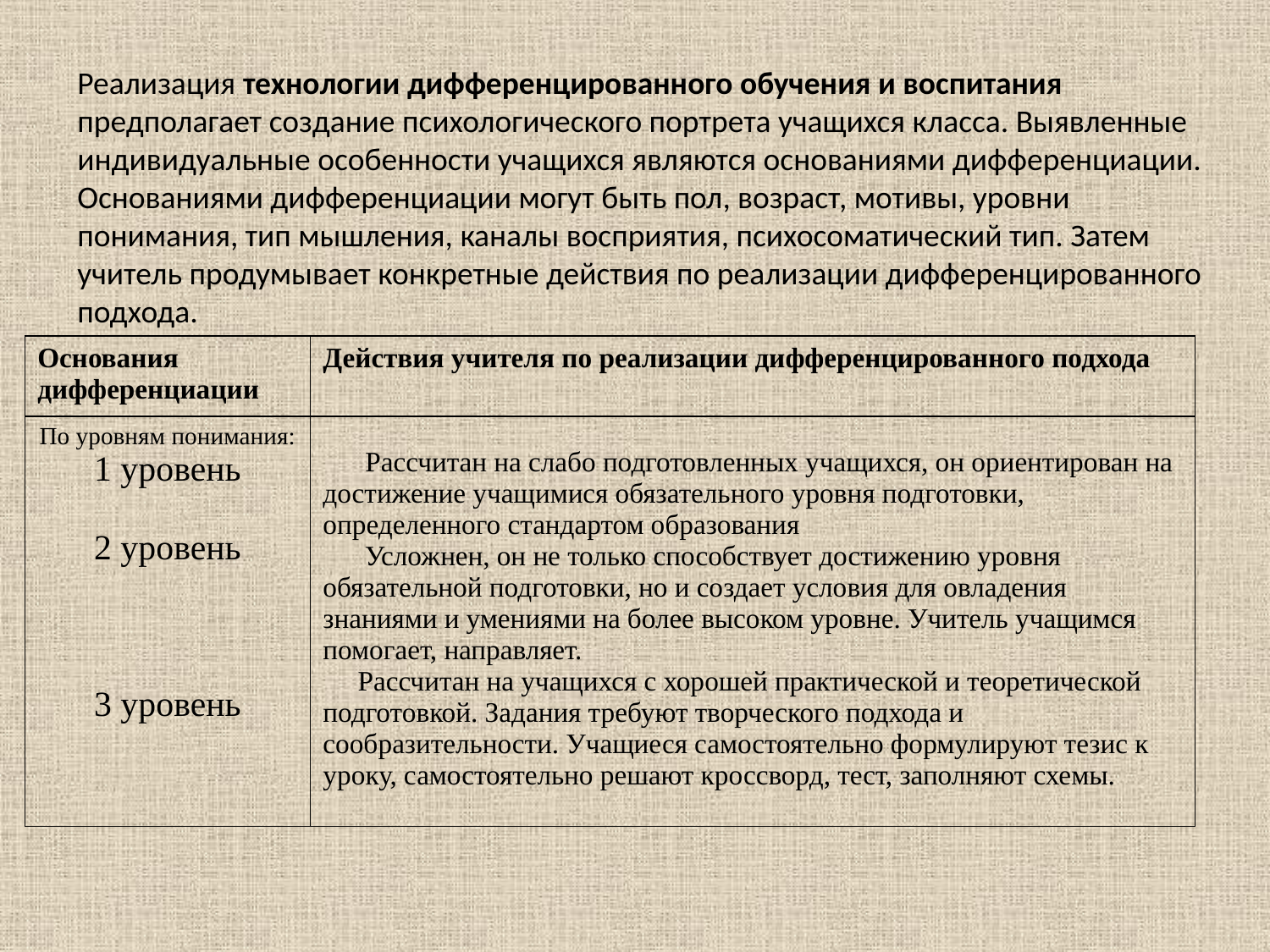

Реализация технологии дифференцированного обучения и воспитания предполагает создание психологического портрета учащихся класса. Выявленные индивидуальные особенности учащихся являются основаниями дифференциации. Основаниями дифференциации могут быть пол, возраст, мотивы, уровни понимания, тип мышления, каналы восприятия, психосоматический тип. Затем учитель продумывает конкретные действия по реализации дифференцированного подхода.
| Основания   дифференциации | Действия учителя по реализации дифференцированного подхода |
| --- | --- |
| По уровням понимания: 1 уровень 2 уровень 3 уровень | Рассчитан на слабо подготовленных учащихся, он ориентирован на достижение учащимися обязательного уровня подготовки, определенного стандартом образования Усложнен, он не только способствует достижению уровня обязательной подготовки, но и создает условия для овладения знаниями и умениями на более высоком уровне. Учитель учащимся помогает, направляет. Рассчитан на учащихся с хорошей практической и теоретической подготовкой. Задания требуют творческого подхода и сообразительности. Учащиеся самостоятельно формулируют тезис к уроку, самостоятельно решают кроссворд, тест, заполняют схемы. |